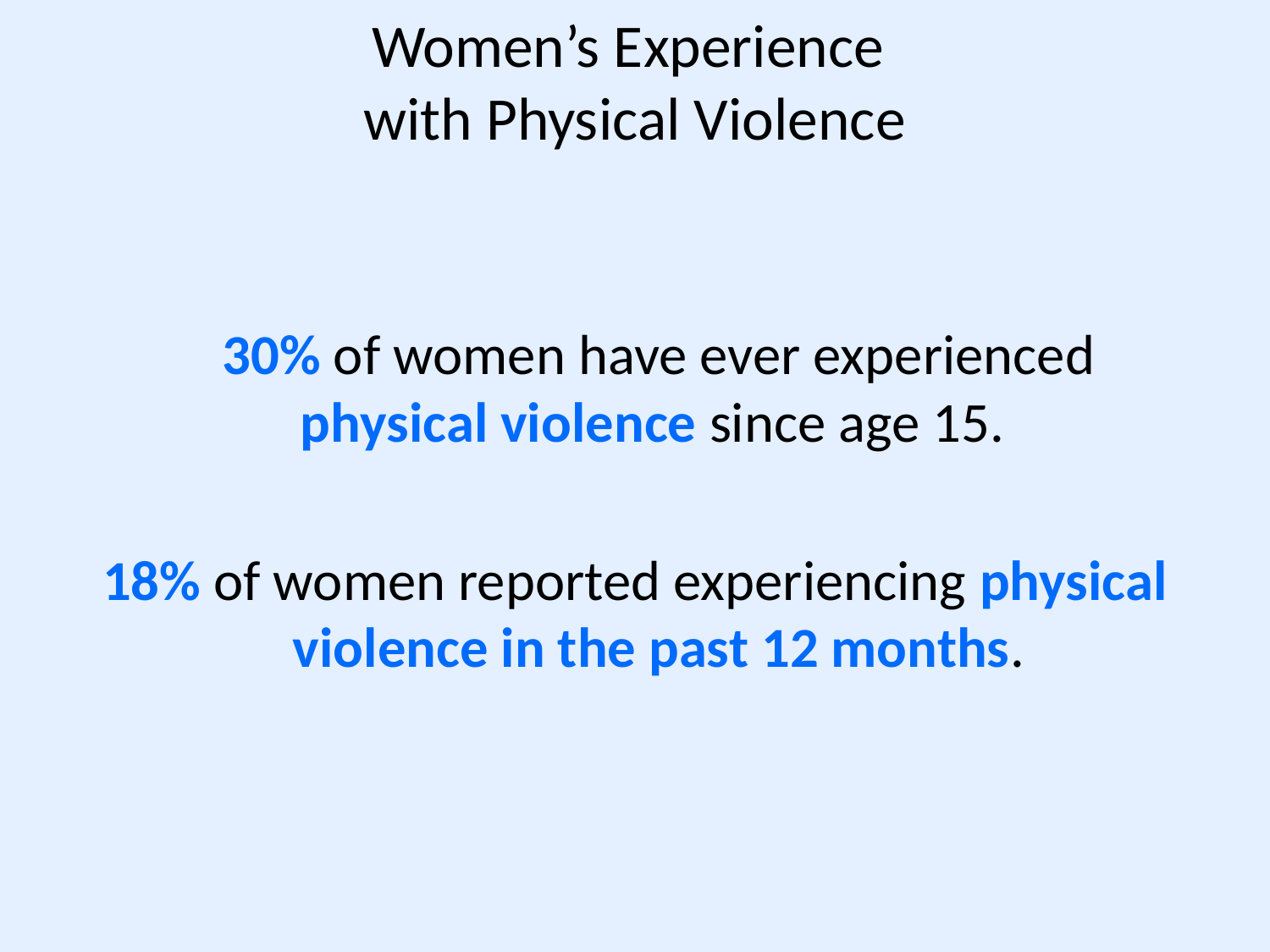

# Women’s Experience with Physical Violence

	30% of women have ever experienced
physical violence since age 15.

18% of women reported experiencing physical violence in the past 12 months.